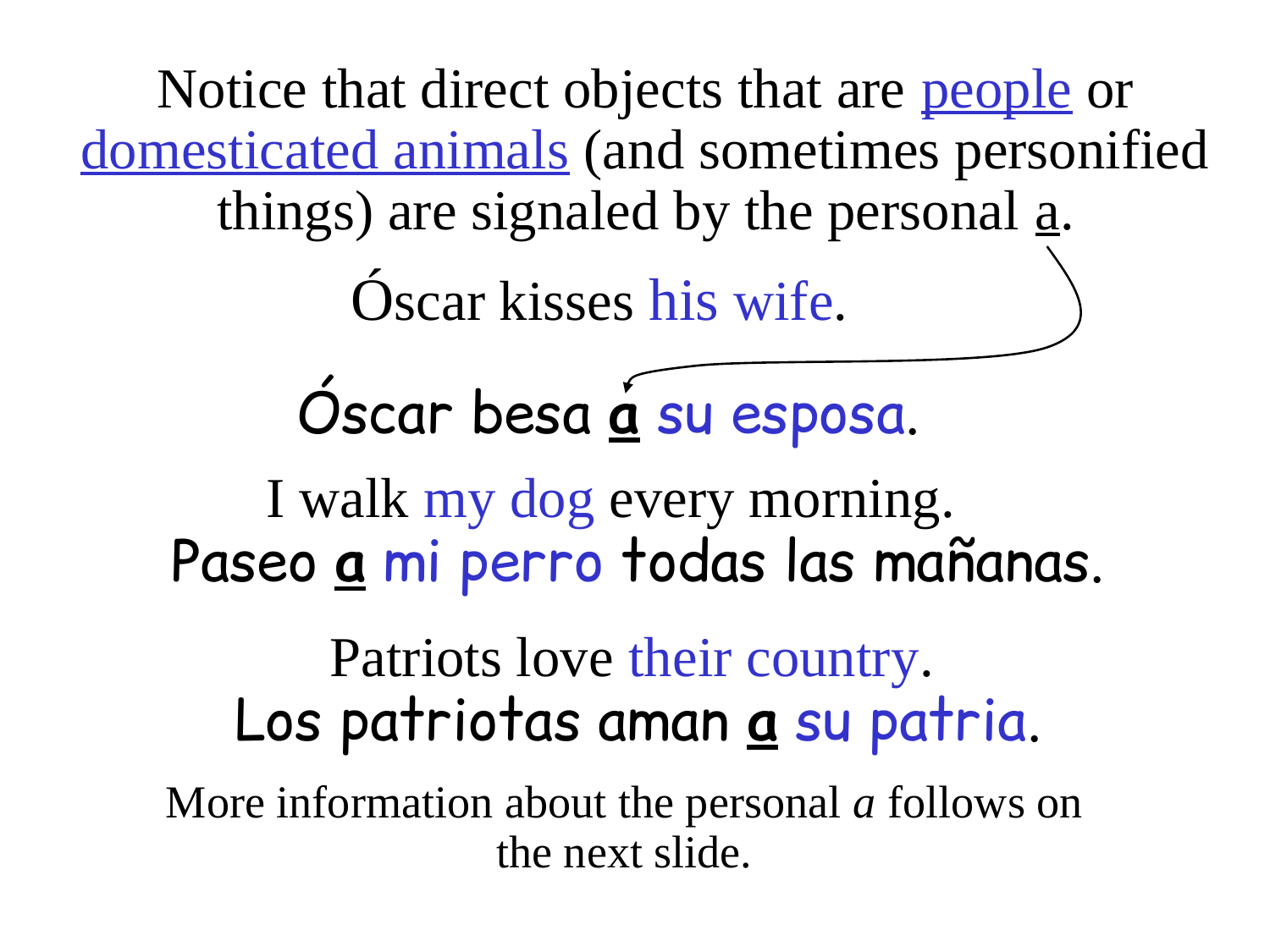

Notice that direct objects that are people or domesticated animals (and sometimes personified things) are signaled by the personal a.

Óscar kisses his wife.
Óscar besa a su esposa.
I walk my dog every morning.
Paseo a mi perro todas las mañanas.
Patriots love their country.
Los patriotas aman a su patria.
More information about the personal a follows on the next slide.